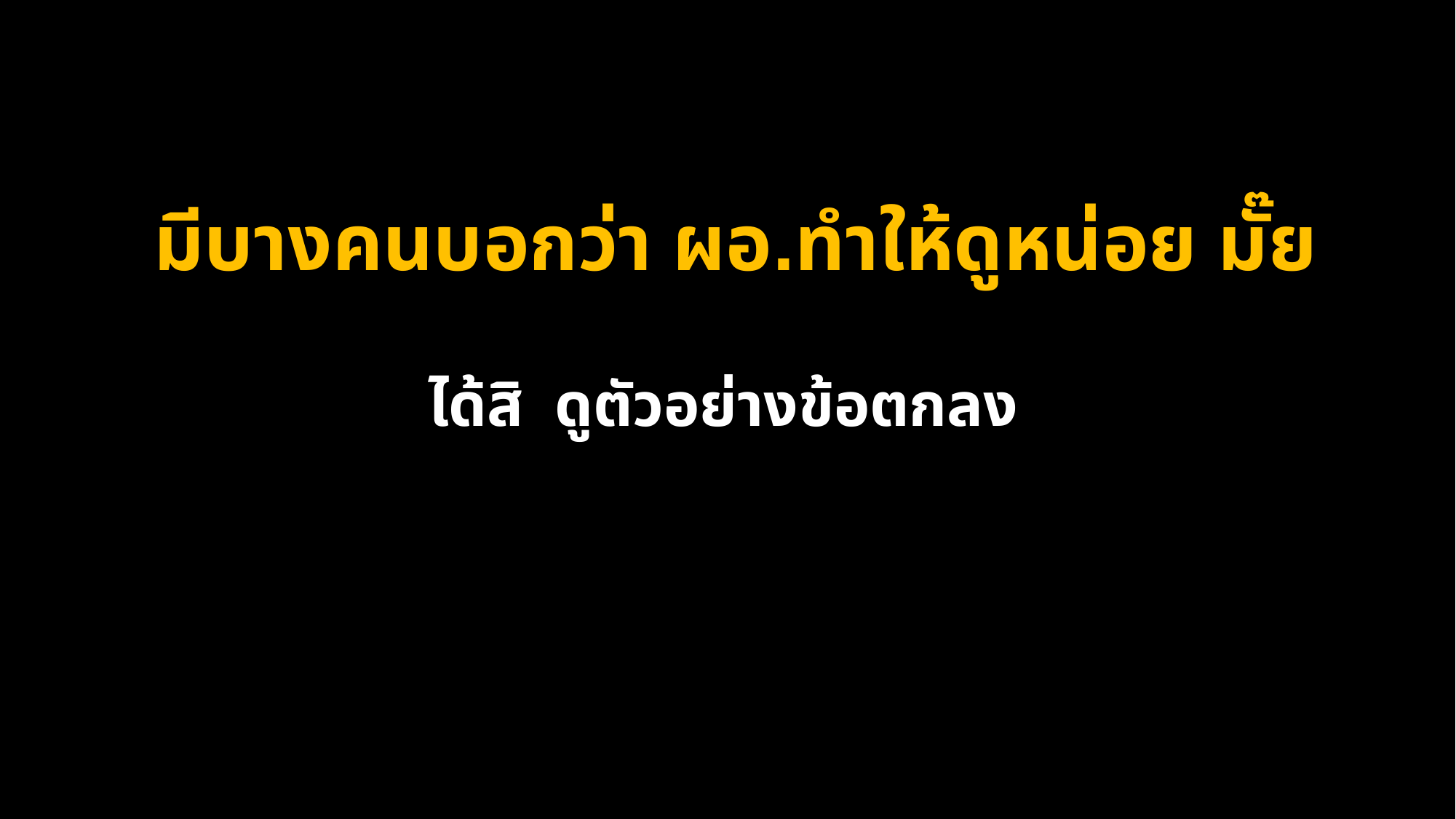

# มีบางคนบอกว่า ผอ.ทำให้ดูหน่อย มั๊ย
ได้สิ  ดูตัวอย่างข้อตกลง